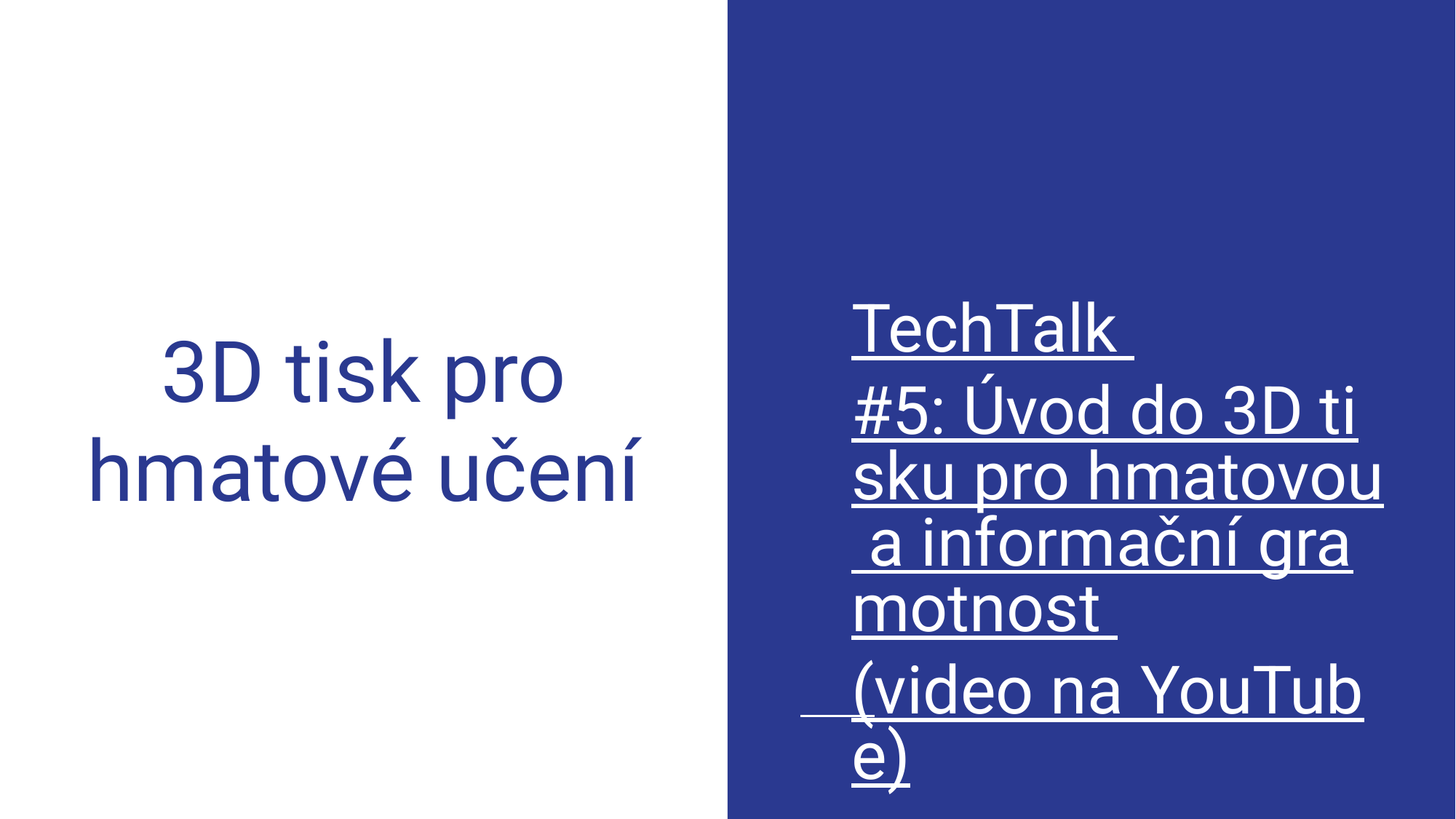

TechTalk #5: Úvod do 3D tisku pro hmatovou a informační gramotnost (video na YouTube)
# 3D tisk pro hmatové učení